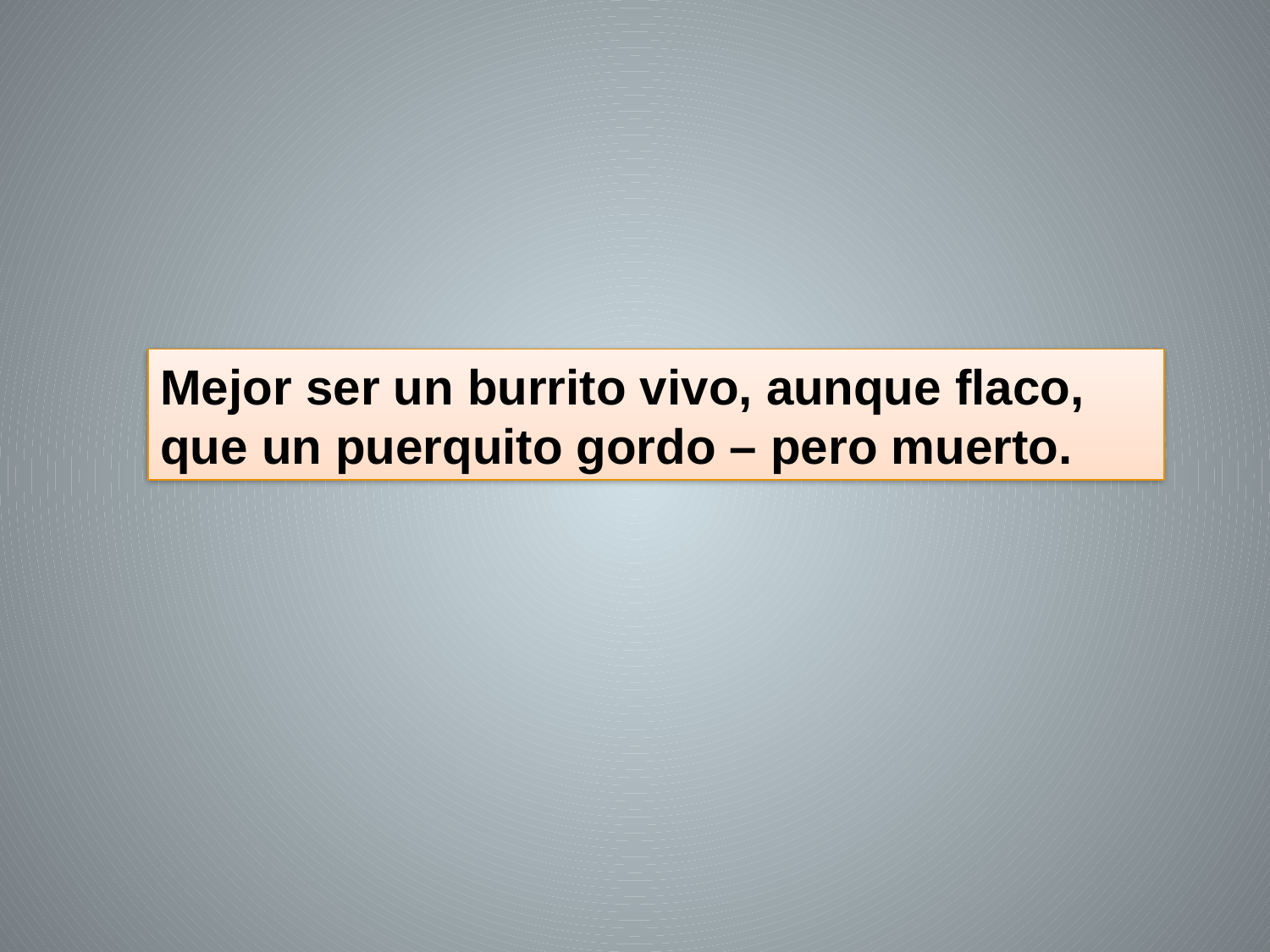

Mejor ser un burrito vivo, aunque flaco, que un puerquito gordo – pero muerto.